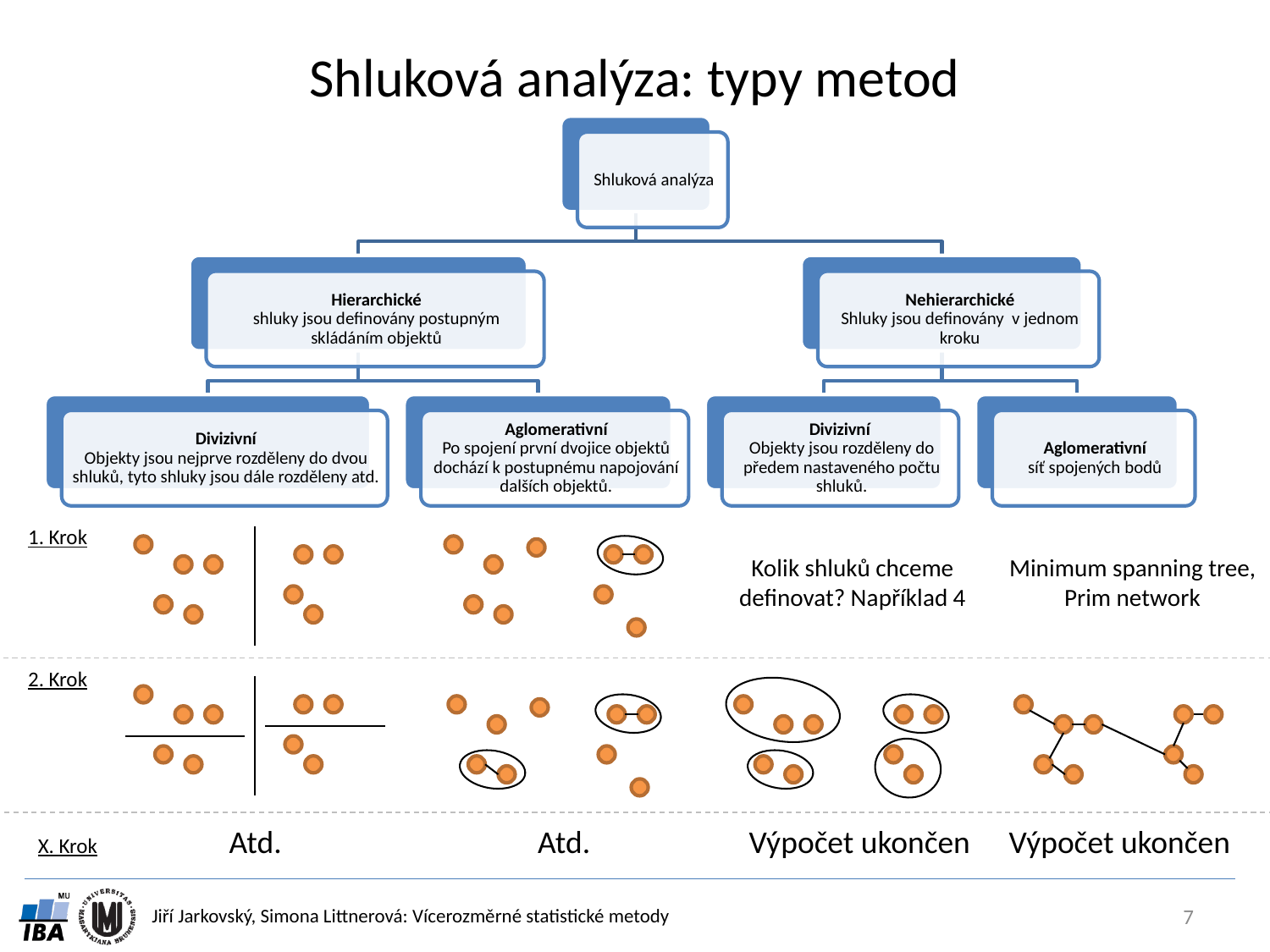

# Shluková analýza: typy metod
Shluková analýza
Hierarchické
shluky jsou definovány postupným skládáním objektů
Divizivní
Objekty jsou nejprve rozděleny do dvou shluků, tyto shluky jsou dále rozděleny atd.
Aglomerativní
Po spojení první dvojice objektů dochází k postupnému napojování dalších objektů.
Nehierarchické
Shluky jsou definovány  v jednom kroku
Divizivní
Objekty jsou rozděleny do předem nastaveného počtu shluků.
Aglomerativní
síť spojených bodů
1. Krok

Kolik shluků chceme definovat? Například 4
Minimum spanning tree, Prim network

2. Krok

Atd.
Atd.
Výpočet ukončen
Výpočet ukončen
X. Krok
7